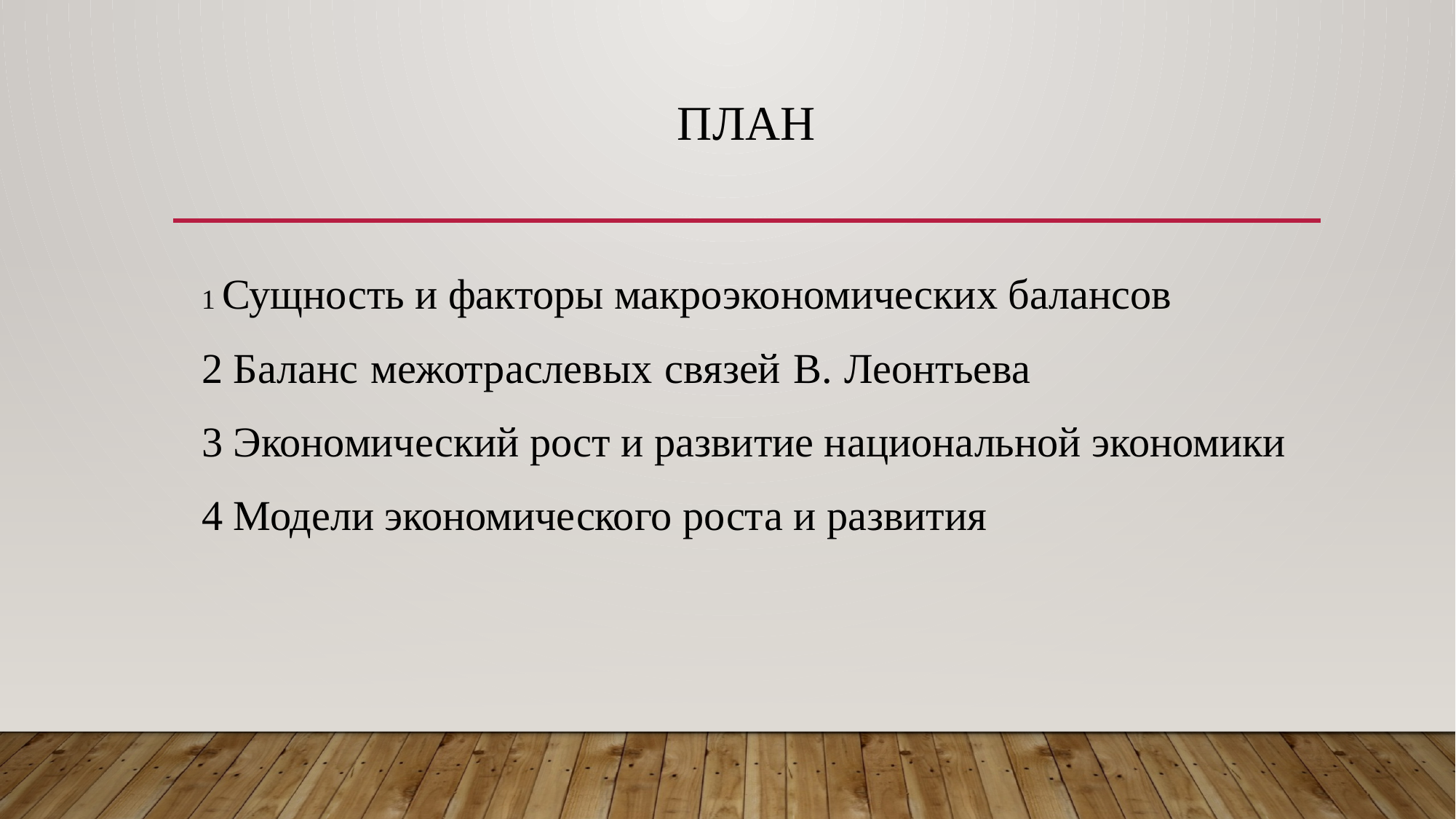

# ПЛАН
1 Сущность и факторы макроэкономических балансов
2 Баланс межотраслевых связей В. Леонтьева
3 Экономический рост и развитие национальной экономики
4 Модели экономического роста и развития